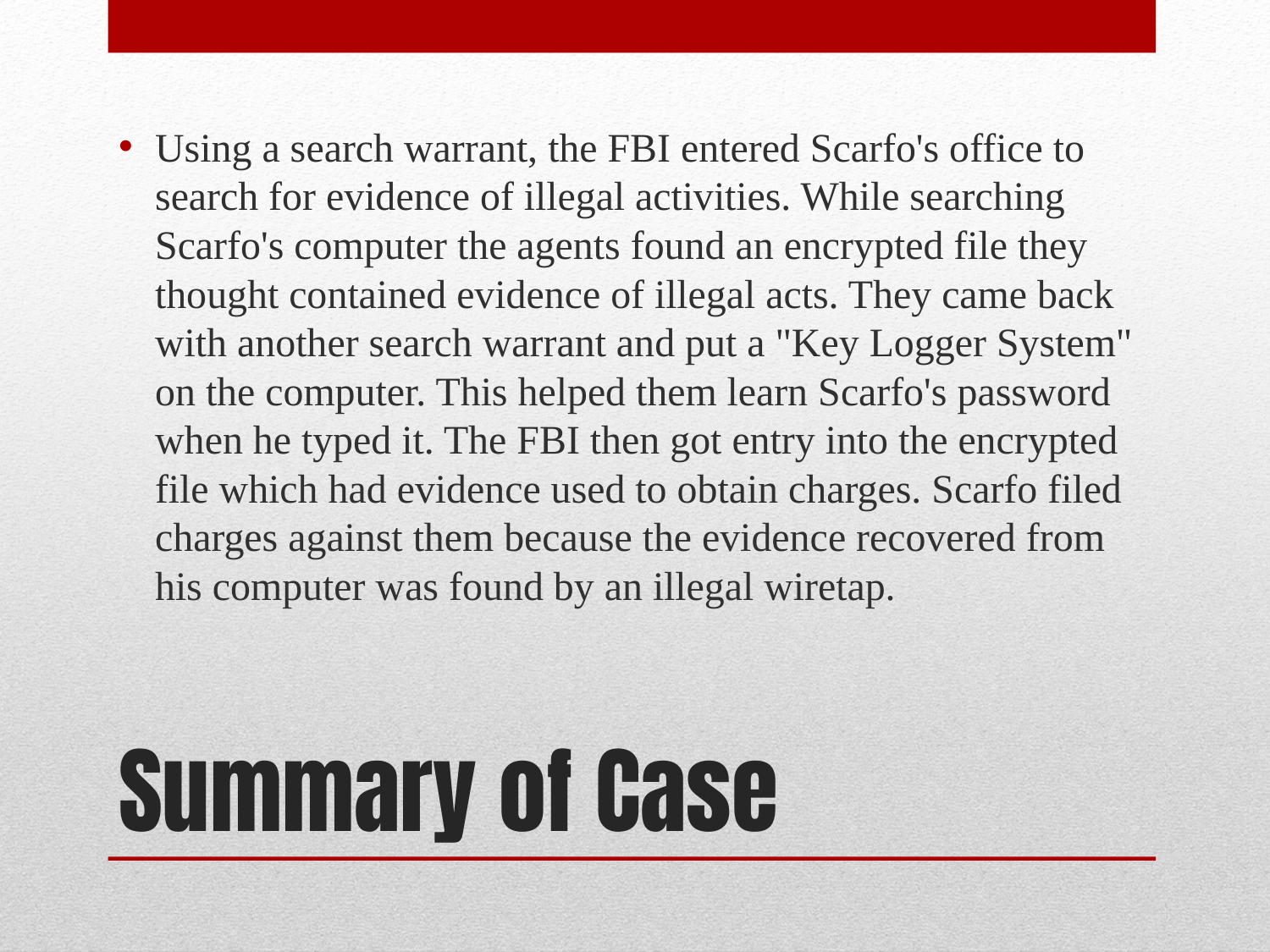

Using a search warrant, the FBI entered Scarfo's office to search for evidence of illegal activities. While searching Scarfo's computer the agents found an encrypted file they thought contained evidence of illegal acts. They came back with another search warrant and put a "Key Logger System" on the computer. This helped them learn Scarfo's password when he typed it. The FBI then got entry into the encrypted file which had evidence used to obtain charges. Scarfo filed charges against them because the evidence recovered from his computer was found by an illegal wiretap.
# Summary of Case